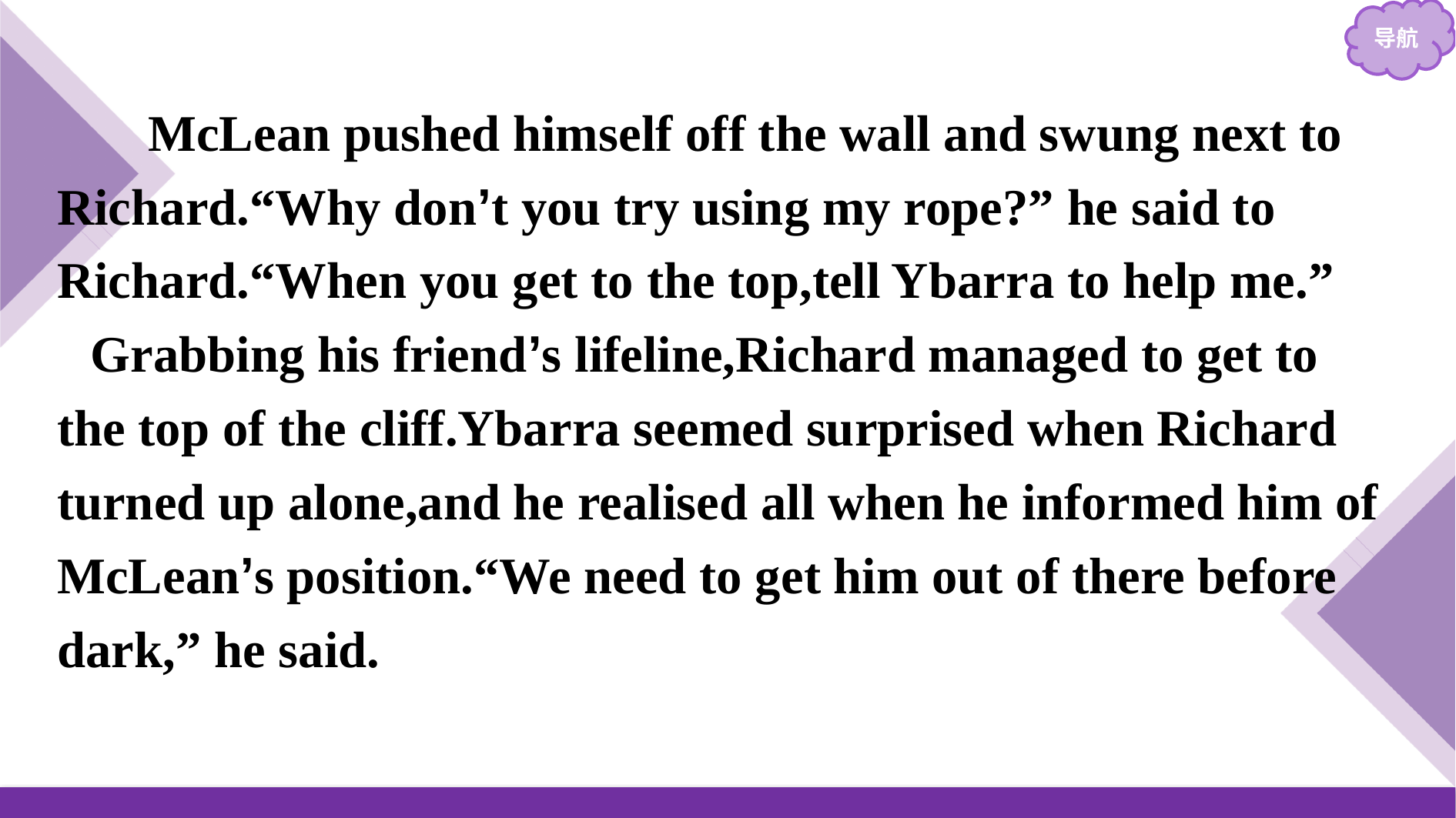

McLean pushed himself off the wall and swung next to Richard.“Why don’t you try using my rope?” he said to Richard.“When you get to the top,tell Ybarra to help me.”
Grabbing his friend’s lifeline,Richard managed to get to the top of the cliff.Ybarra seemed surprised when Richard turned up alone,and he realised all when he informed him of McLean’s position.“We need to get him out of there before dark,” he said.